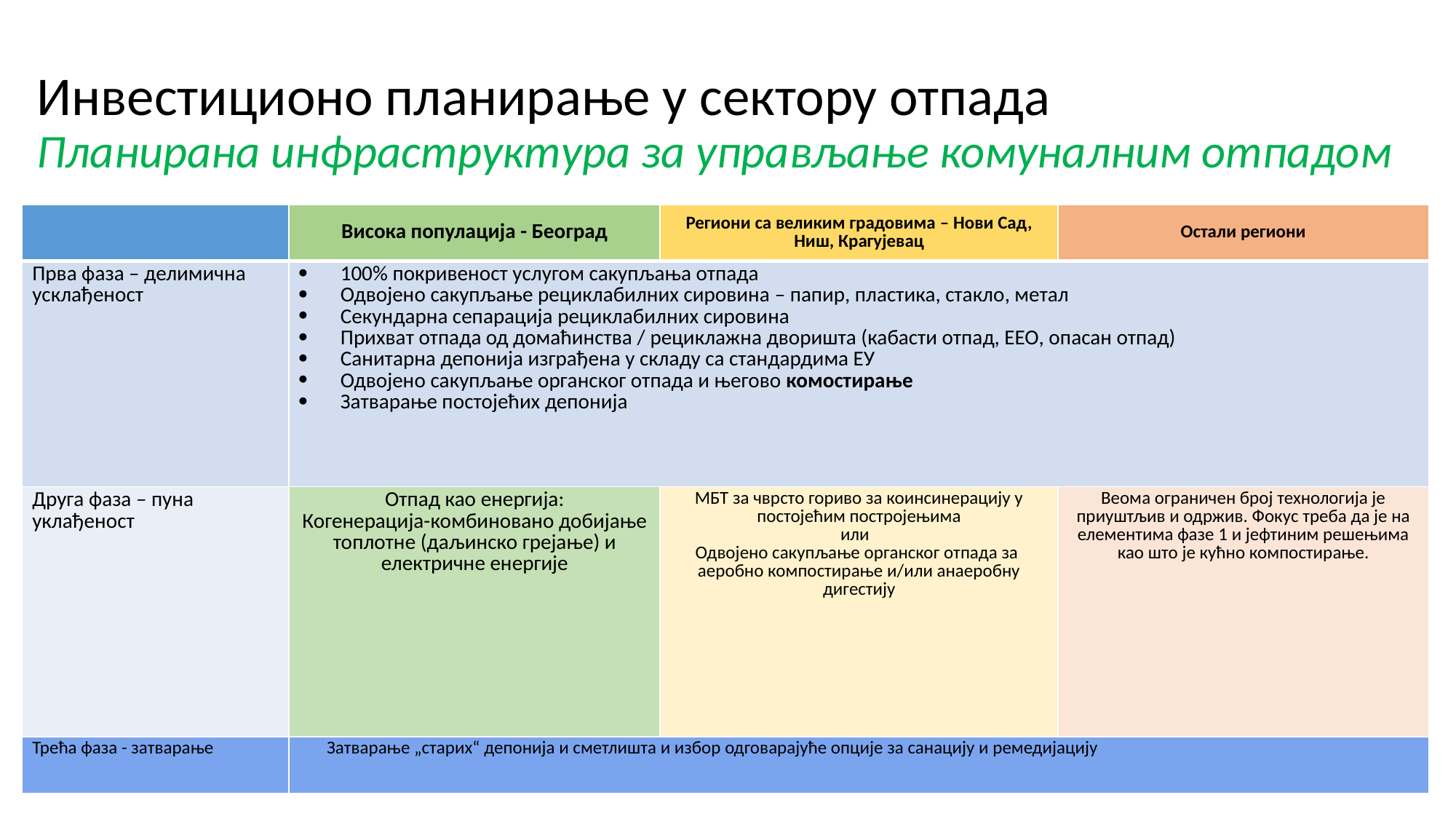

# Инвестиционо планирање у сектору отпада Планирана инфраструктура за управљање комуналним отпадом
|  | Висока популација - Београд | Региони са великим градовима – Нови Сад, Ниш, Крагујевац | Остали региони |
| --- | --- | --- | --- |
| Прва фаза – делимична усклађеност | 100% покривеност услугом сакупљања отпада Одвојено сакупљање рециклабилних сировина – папир, пластика, стакло, метал Секундарна сепарација рециклабилних сировина Прихват отпада од домаћинства / рециклажна дворишта (кабасти отпад, ЕЕО, опасан отпад) Санитарна депонија изграђена у складу са стандардима ЕУ Одвојено сакупљање органског отпада и његово комостирање Затварање постојећих депонија |  |  |
| Друга фаза – пуна уклађеност | Отпад као енергија: Когенерација-комбиновано добијање топлотне (даљинско грејање) и електричне енергије | МБТ за чврсто гориво за коинсинерацију у постојећим постројењима или Одвојено сакупљање органског отпада за аеробно компостирање и/или анаеробну дигестију | Веома ограничен број технологија је приуштљив и одржив. Фокус треба да је на елементима фазе 1 и јефтиним решењима као што је кућно компостирање. |
| Трећа фаза - затварање | Затварање „старих“ депонија и сметлишта и избор одговарајуће опције за санацију и ремедијацију |  |  |
5